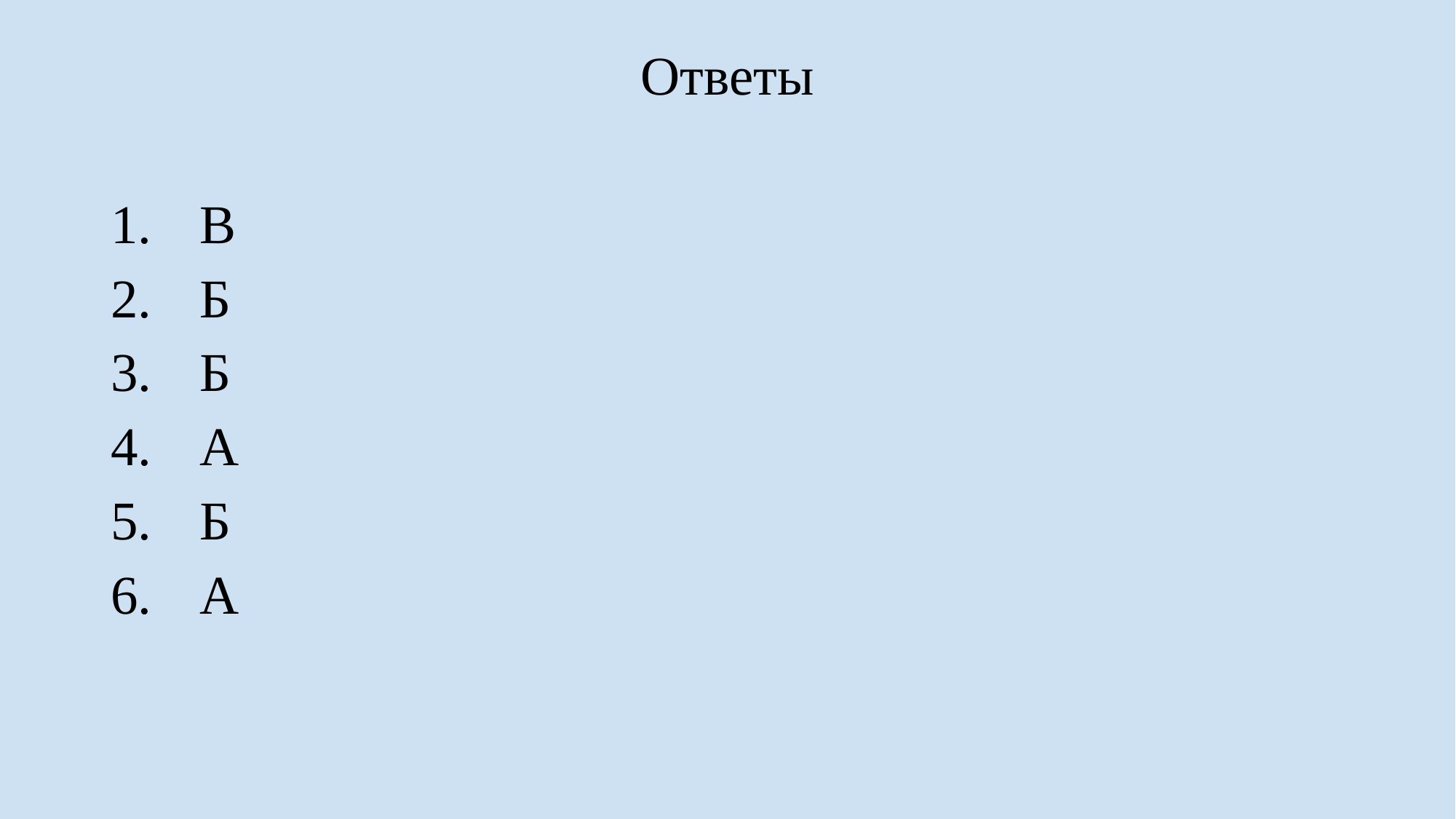

Ответы

В
Б
Б
А
Б
А